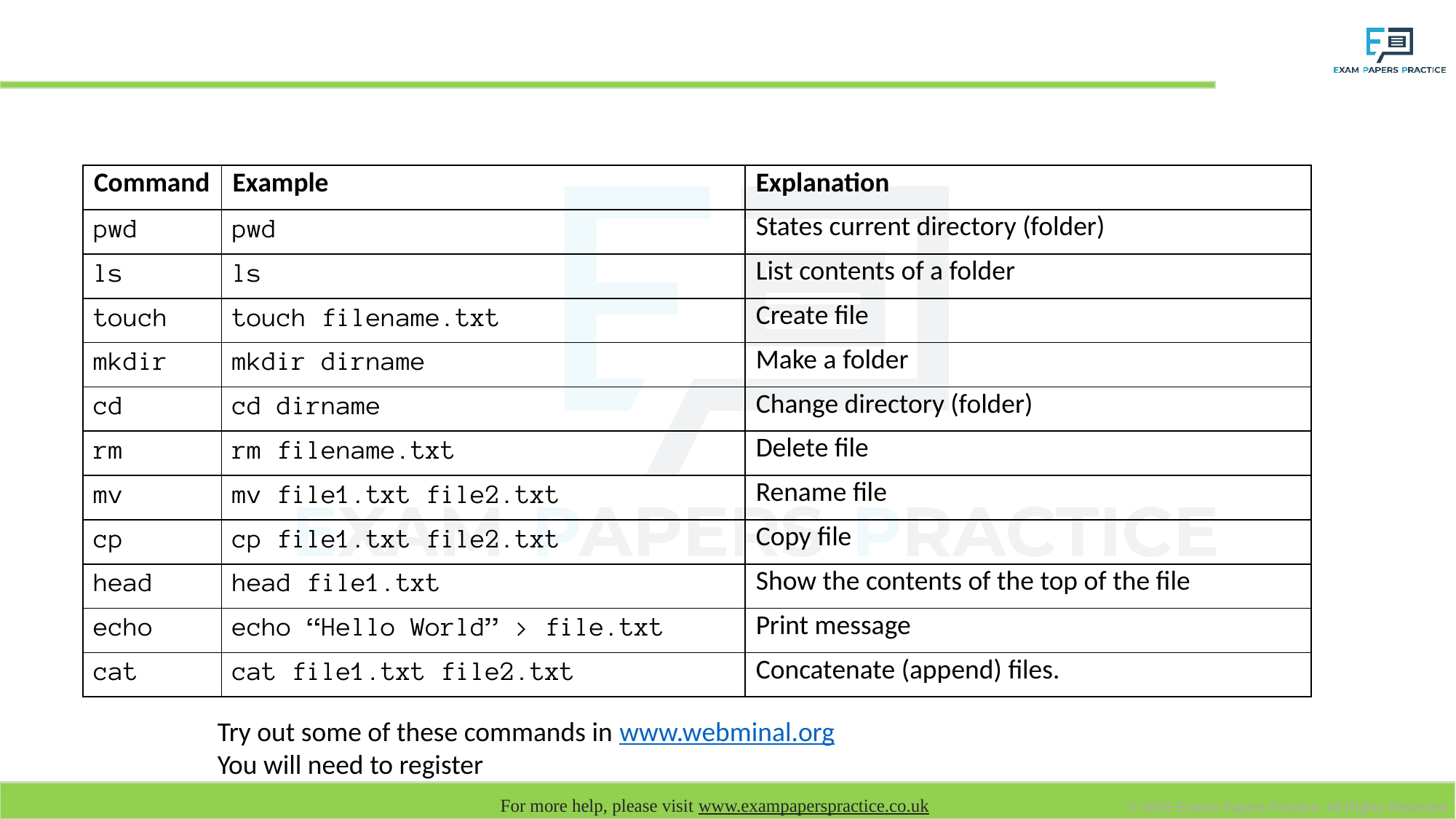

# Some common shell commands
| Command | Example | Explanation |
| --- | --- | --- |
| pwd | pwd | States current directory (folder) |
| ls | ls | List contents of a folder |
| touch | touch filename.txt | Create file |
| mkdir | mkdir dirname | Make a folder |
| cd | cd dirname | Change directory (folder) |
| rm | rm filename.txt | Delete file |
| mv | mv file1.txt file2.txt | Rename file |
| cp | cp file1.txt file2.txt | Copy file |
| head | head file1.txt | Show the contents of the top of the file |
| echo | echo “Hello World” > file.txt | Print message |
| cat | cat file1.txt file2.txt | Concatenate (append) files. |
Try out some of these commands in www.webminal.org
You will need to register